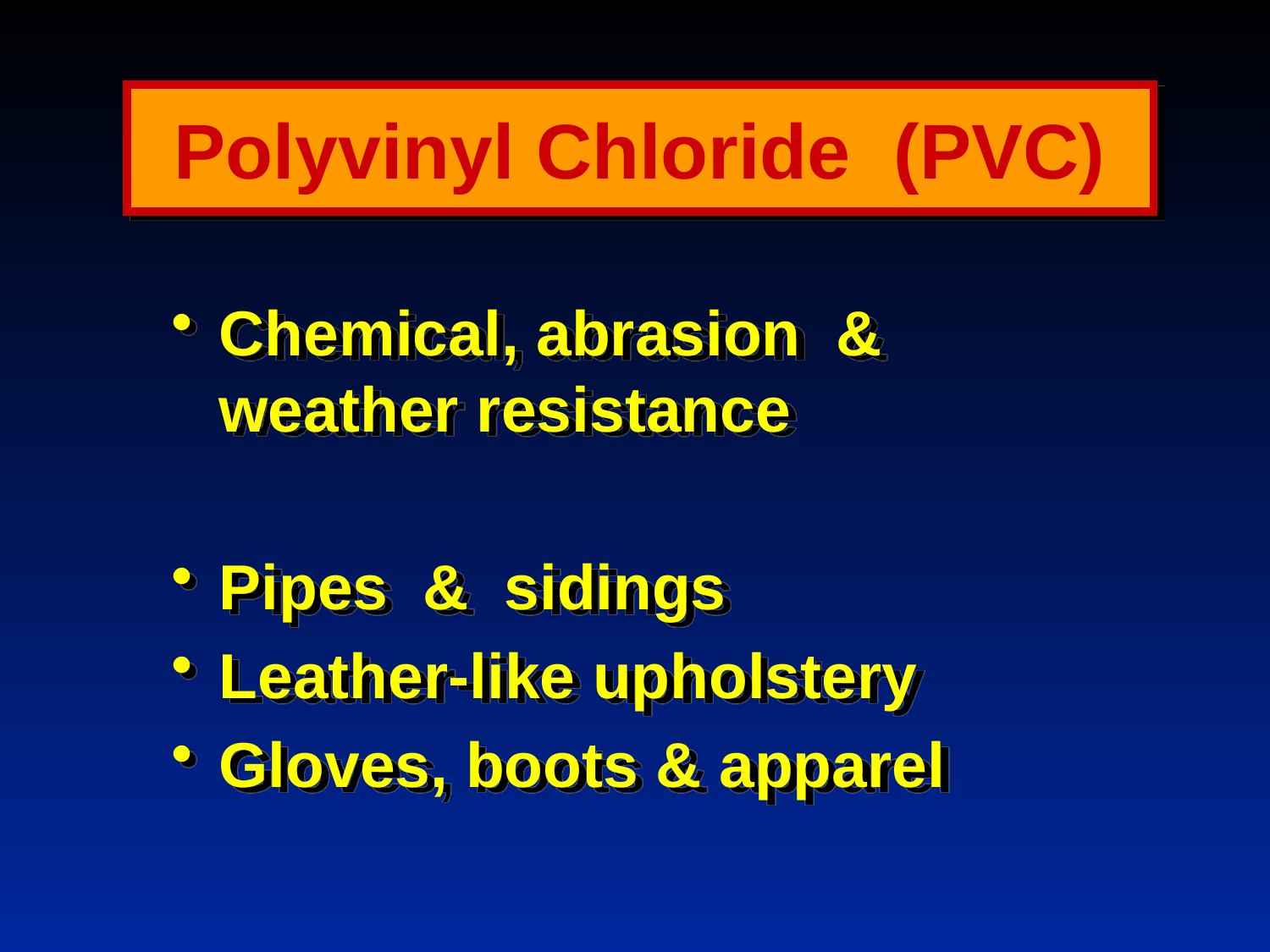

# Polyvinyl Chloride  (PVC)
Chemical, abrasion  & weather resistance

Pipes  &  sidings
Leather-like upholstery
Gloves, boots & apparel